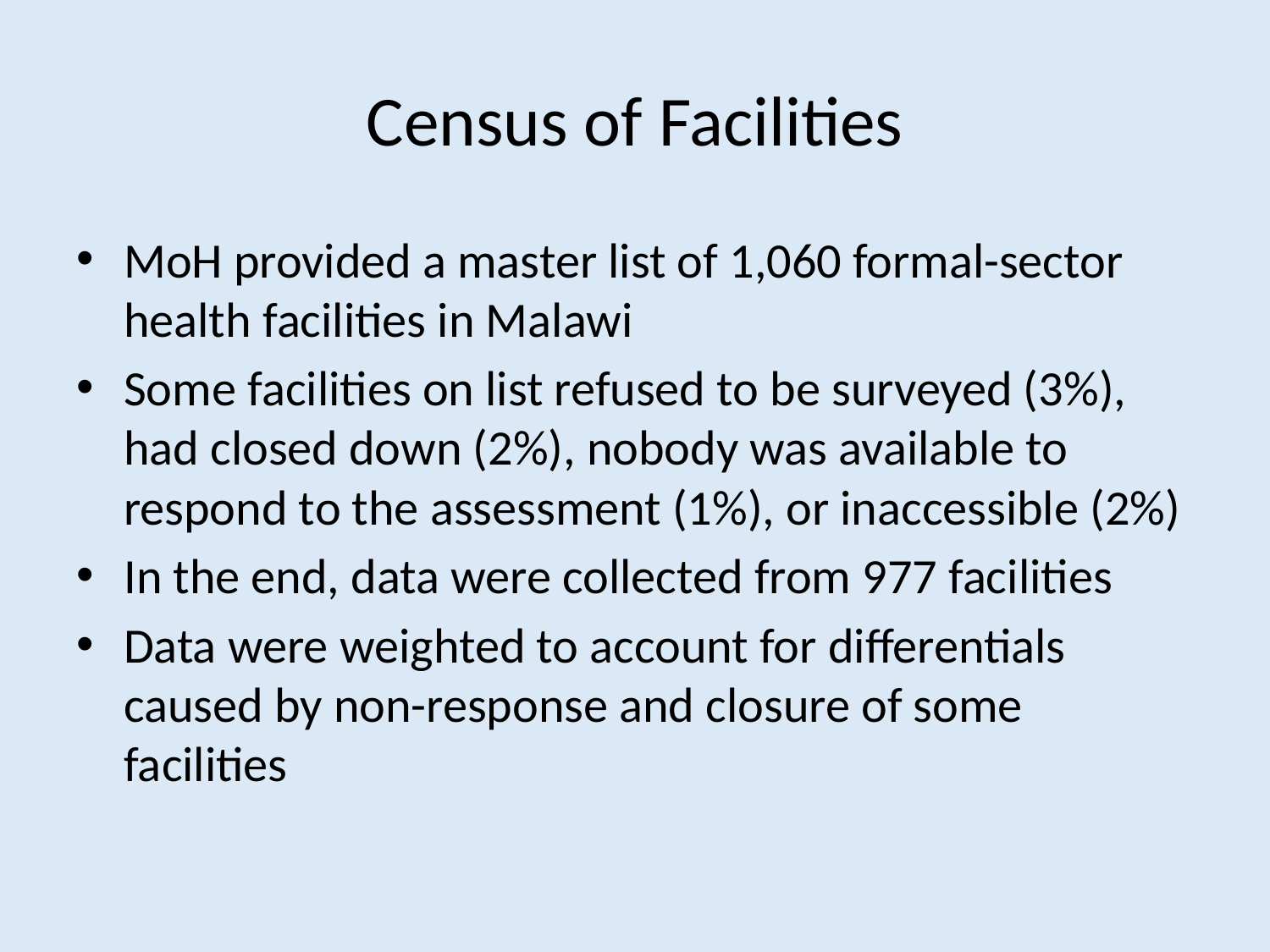

# Census of Facilities
MoH provided a master list of 1,060 formal-sector health facilities in Malawi
Some facilities on list refused to be surveyed (3%), had closed down (2%), nobody was available to respond to the assessment (1%), or inaccessible (2%)
In the end, data were collected from 977 facilities
Data were weighted to account for differentials caused by non-response and closure of some facilities